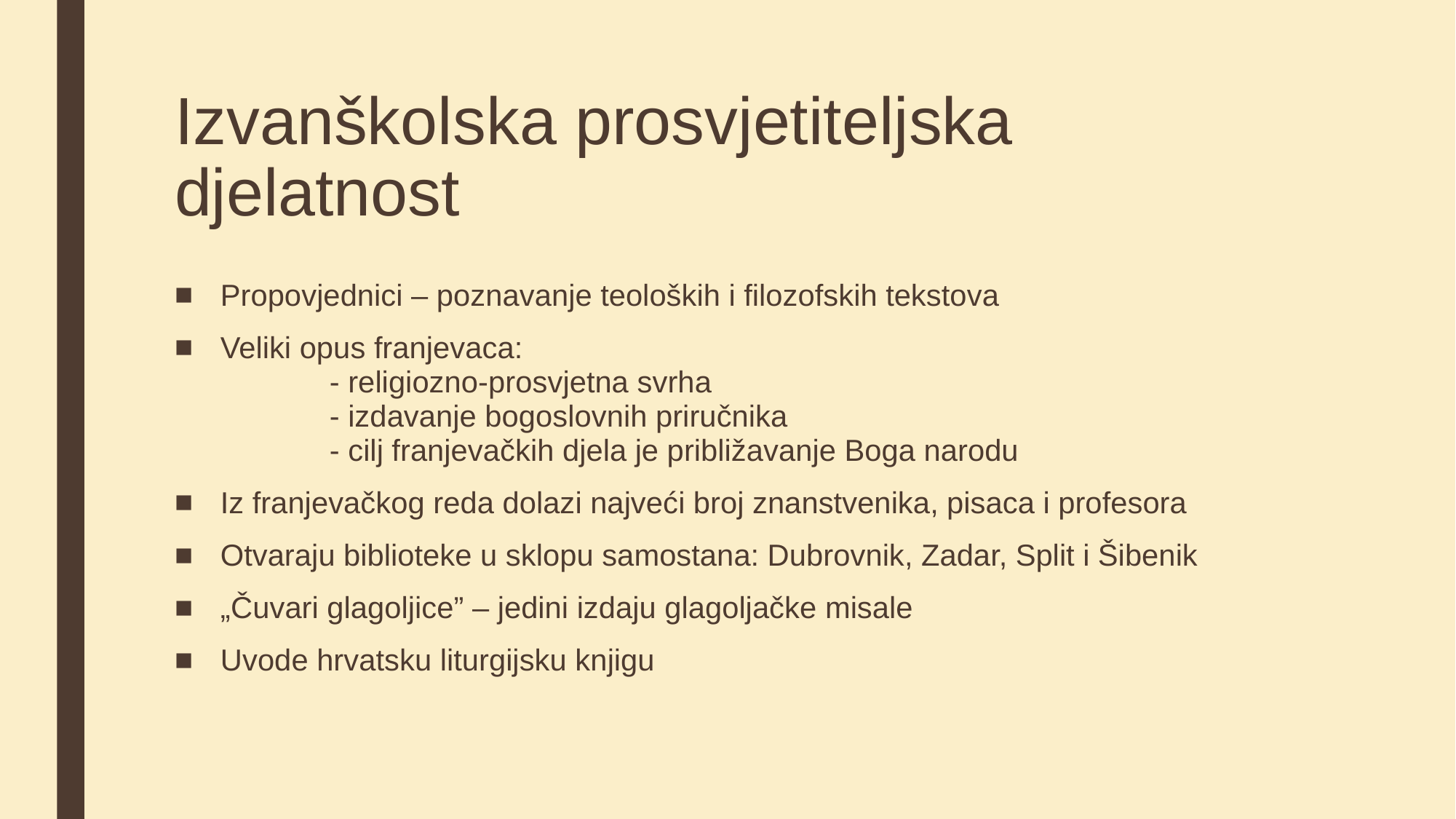

# Izvanškolska prosvjetiteljska djelatnost
Propovjednici – poznavanje teoloških i filozofskih tekstova
Veliki opus franjevaca:
	- religiozno-prosvjetna svrha
	- izdavanje bogoslovnih priručnika
	- cilj franjevačkih djela je približavanje Boga narodu
Iz franjevačkog reda dolazi najveći broj znanstvenika, pisaca i profesora
Otvaraju biblioteke u sklopu samostana: Dubrovnik, Zadar, Split i Šibenik
„Čuvari glagoljice” – jedini izdaju glagoljačke misale
Uvode hrvatsku liturgijsku knjigu